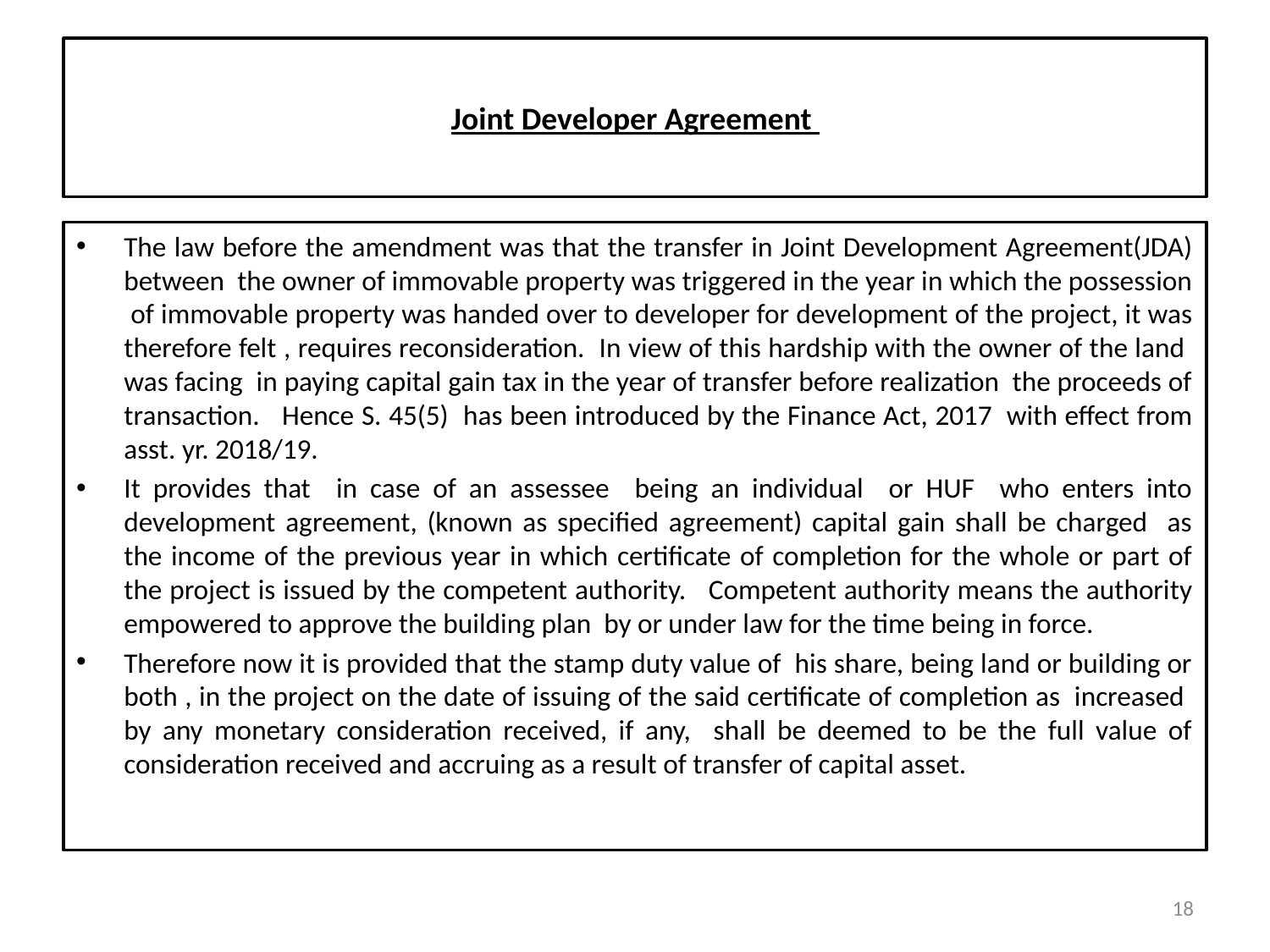

# Joint Developer Agreement
The law before the amendment was that the transfer in Joint Development Agreement(JDA) between  the owner of immovable property was triggered in the year in which the possession  of immovable property was handed over to developer for development of the project, it was therefore felt , requires reconsideration.  In view of this hardship with the owner of the land  was facing  in paying capital gain tax in the year of transfer before realization  the proceeds of transaction.   Hence S. 45(5)  has been introduced by the Finance Act, 2017  with effect from asst. yr. 2018/19.
It provides that  in case of an assessee  being an individual  or HUF  who enters into development agreement, (known as specified agreement) capital gain shall be charged  as the income of the previous year in which certificate of completion for the whole or part of the project is issued by the competent authority.   Competent authority means the authority empowered to approve the building plan  by or under law for the time being in force.
Therefore now it is provided that the stamp duty value of  his share, being land or building or both , in the project on the date of issuing of the said certificate of completion as  increased  by any monetary consideration received, if any,  shall be deemed to be the full value of consideration received and accruing as a result of transfer of capital asset.
18